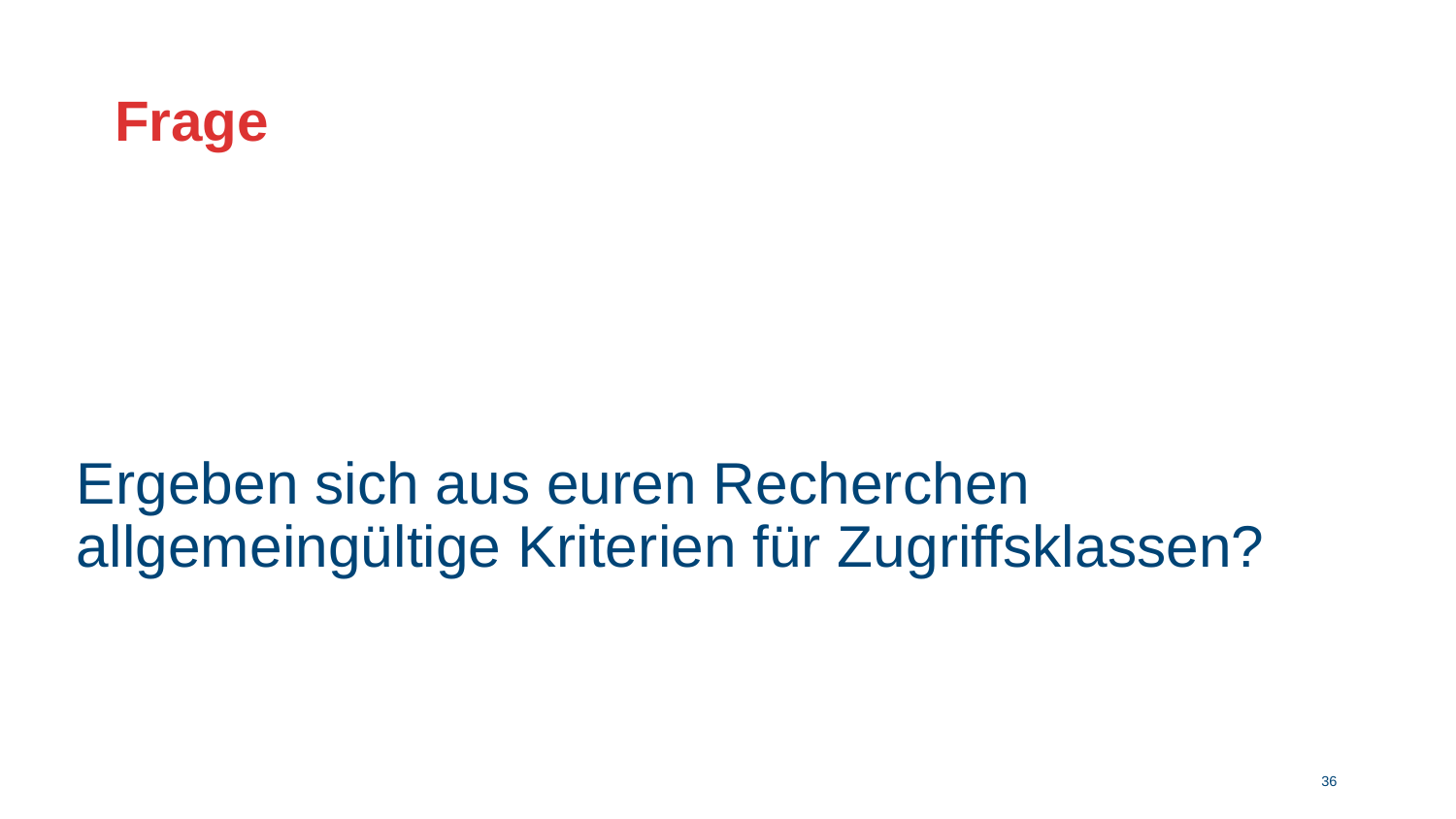

# Frage

Ergeben sich aus euren Recherchen allgemeingültige Kriterien für Zugriffsklassen?
36